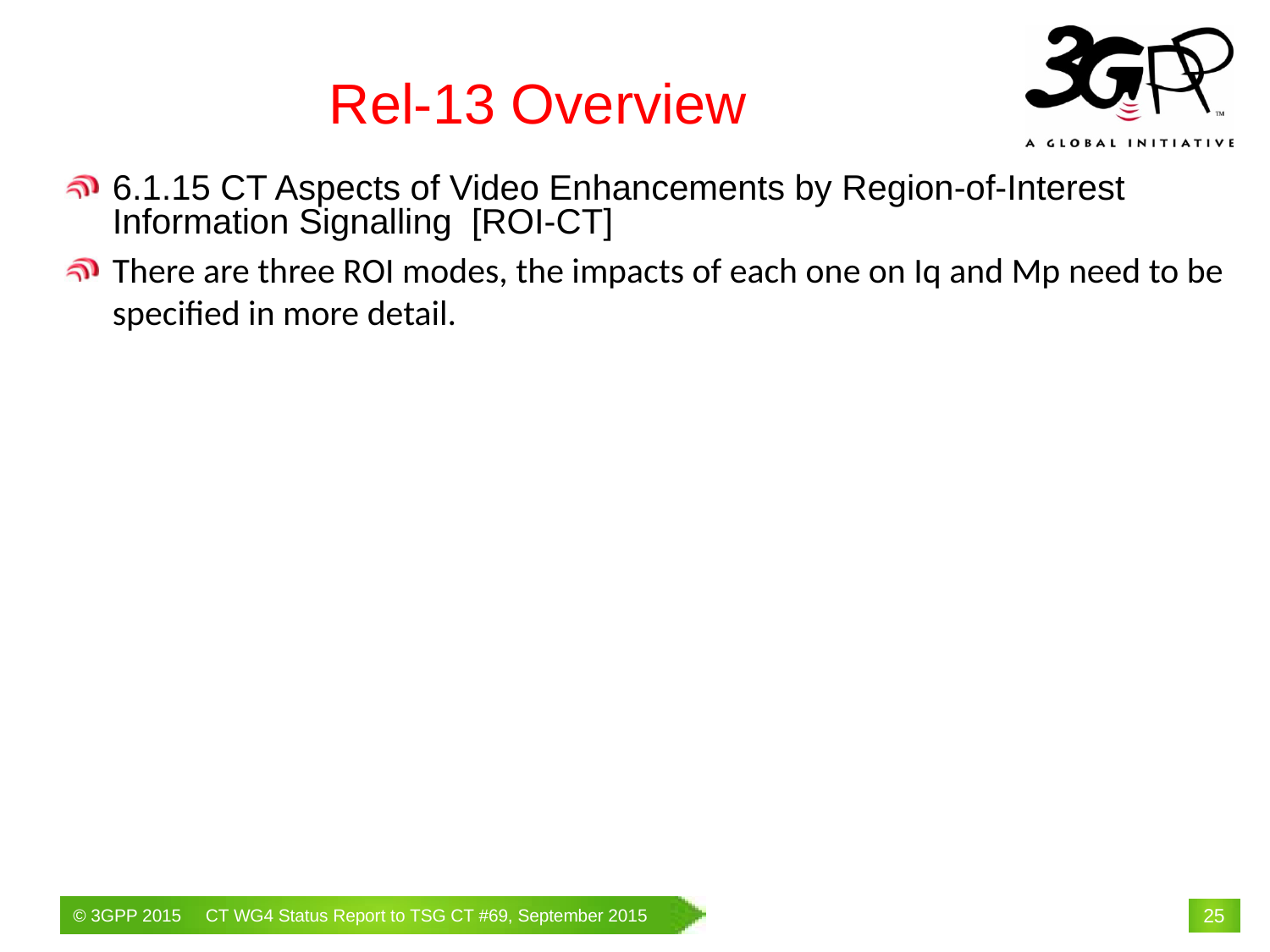

# Rel-13 Overview
6.1.15 CT Aspects of Video Enhancements by Region-of-Interest Information Signalling  [ROI-CT]
There are three ROI modes, the impacts of each one on Iq and Mp need to be specified in more detail.